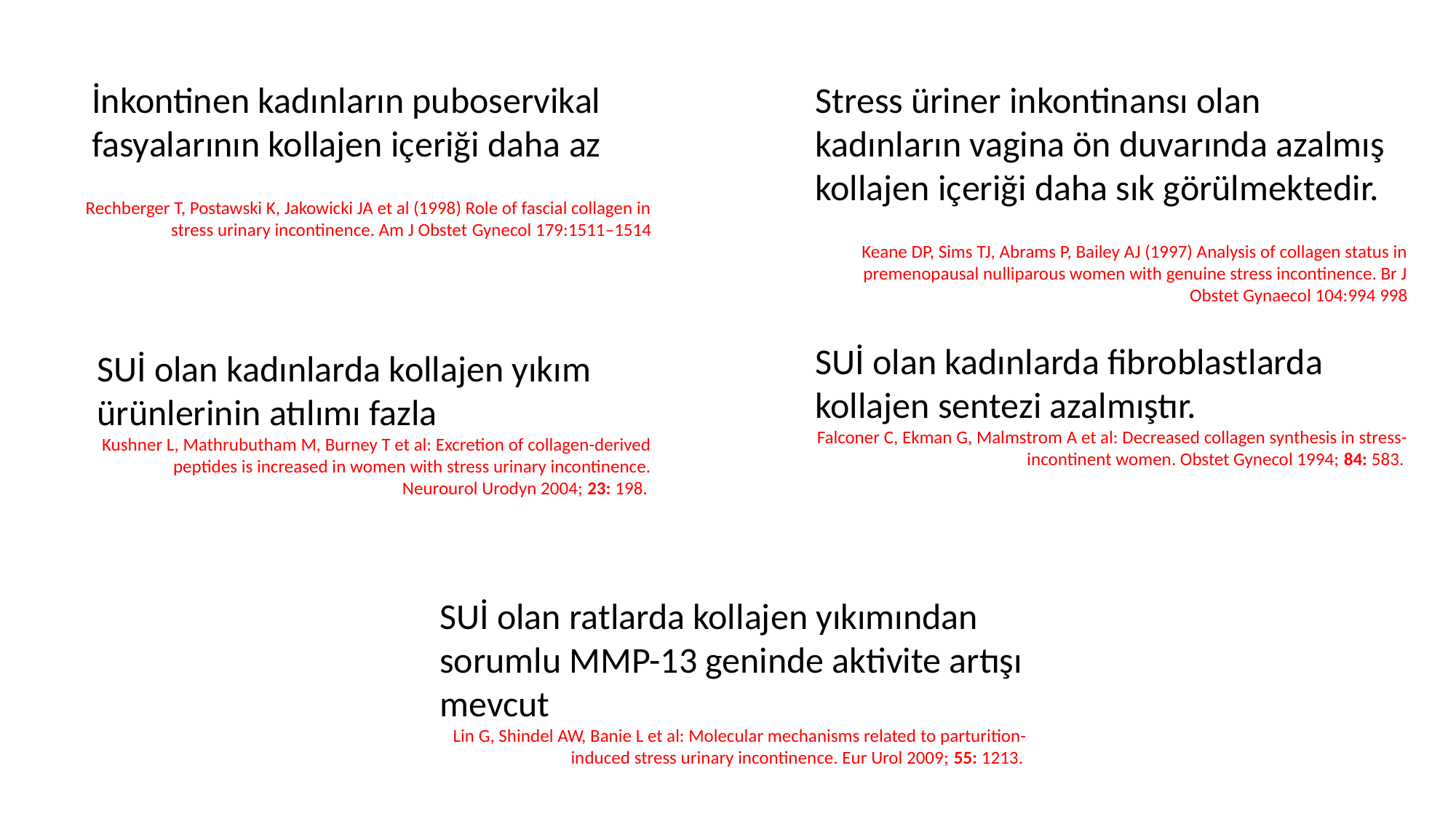

İnkontinen kadınların puboservikal fasyalarının kollajen içeriği daha az

Rechberger T, Postawski K, Jakowicki JA et al (1998) Role of fascial collagen in stress urinary incontinence. Am J Obstet Gynecol 179:1511–1514
Stress üriner inkontinansı olan kadınların vagina ön duvarında azalmış kollajen içeriği daha sık görülmektedir.

Keane DP, Sims TJ, Abrams P, Bailey AJ (1997) Analysis of collagen status in premenopausal nulliparous women with genuine stress incontinence. Br J Obstet Gynaecol 104:994 998
SUİ olan kadınlarda fibroblastlarda kollajen sentezi azalmıştır.
Falconer C, Ekman G, Malmstrom A et al: Decreased collagen synthesis in stress-incontinent women. Obstet Gynecol 1994; 84: 583.

SUİ olan kadınlarda kollajen yıkım ürünlerinin atılımı fazla
Kushner L, Mathrubutham M, Burney T et al: Excretion of collagen-derived peptides is increased in women with stress urinary incontinence. Neurourol Urodyn 2004; 23: 198.

SUİ olan ratlarda kollajen yıkımından sorumlu MMP-13 geninde aktivite artışı mevcut
Lin G, Shindel AW, Banie L et al: Molecular mechanisms related to parturition-induced stress urinary incontinence. Eur Urol 2009; 55: 1213.